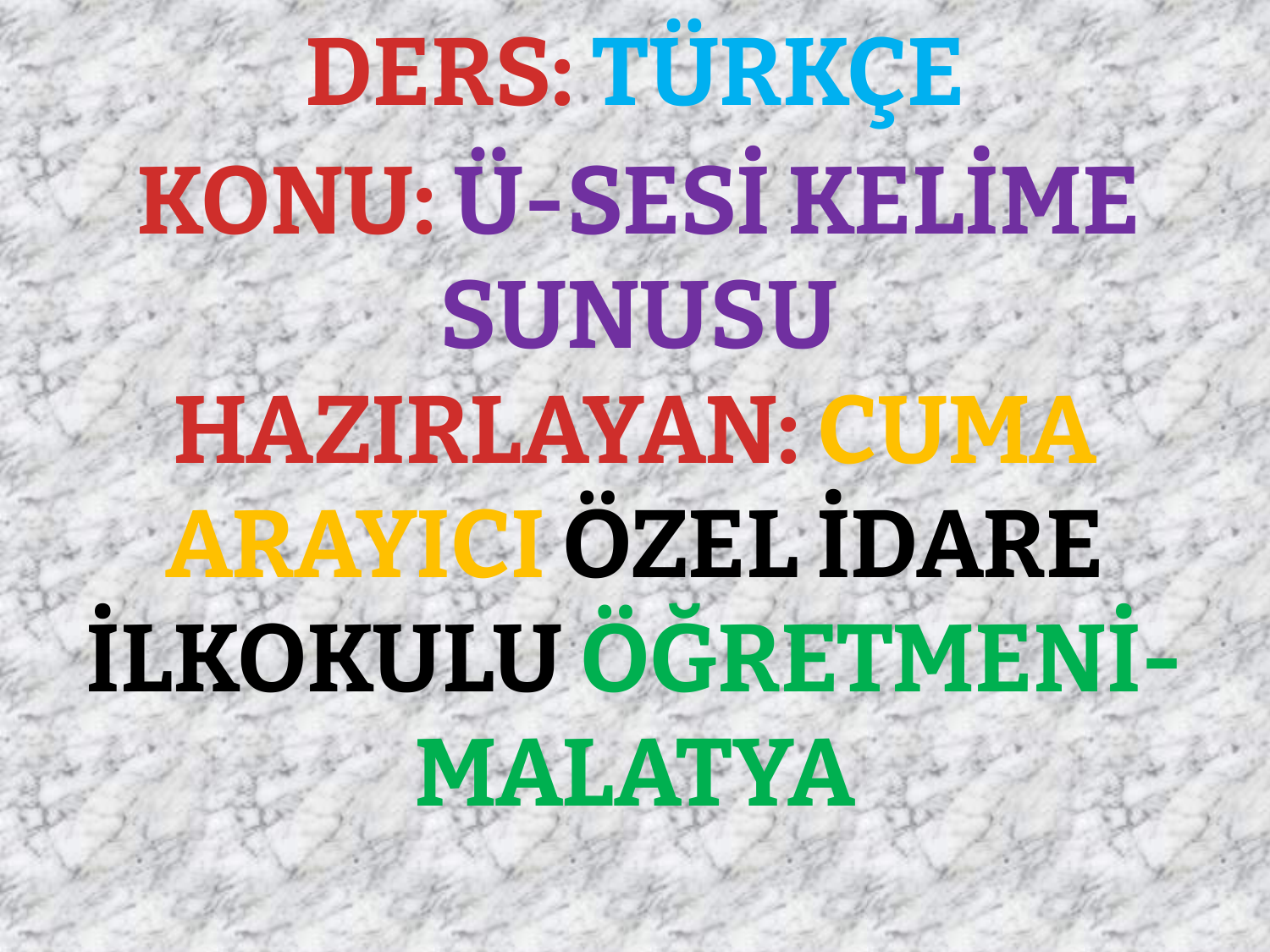

DERS: TÜRKÇE
KONU: Ü-SESİ KELİME SUNUSU
HAZIRLAYAN: CUMA ARAYICI ÖZEL İDARE İLKOKULU ÖĞRETMENİ-MALATYA